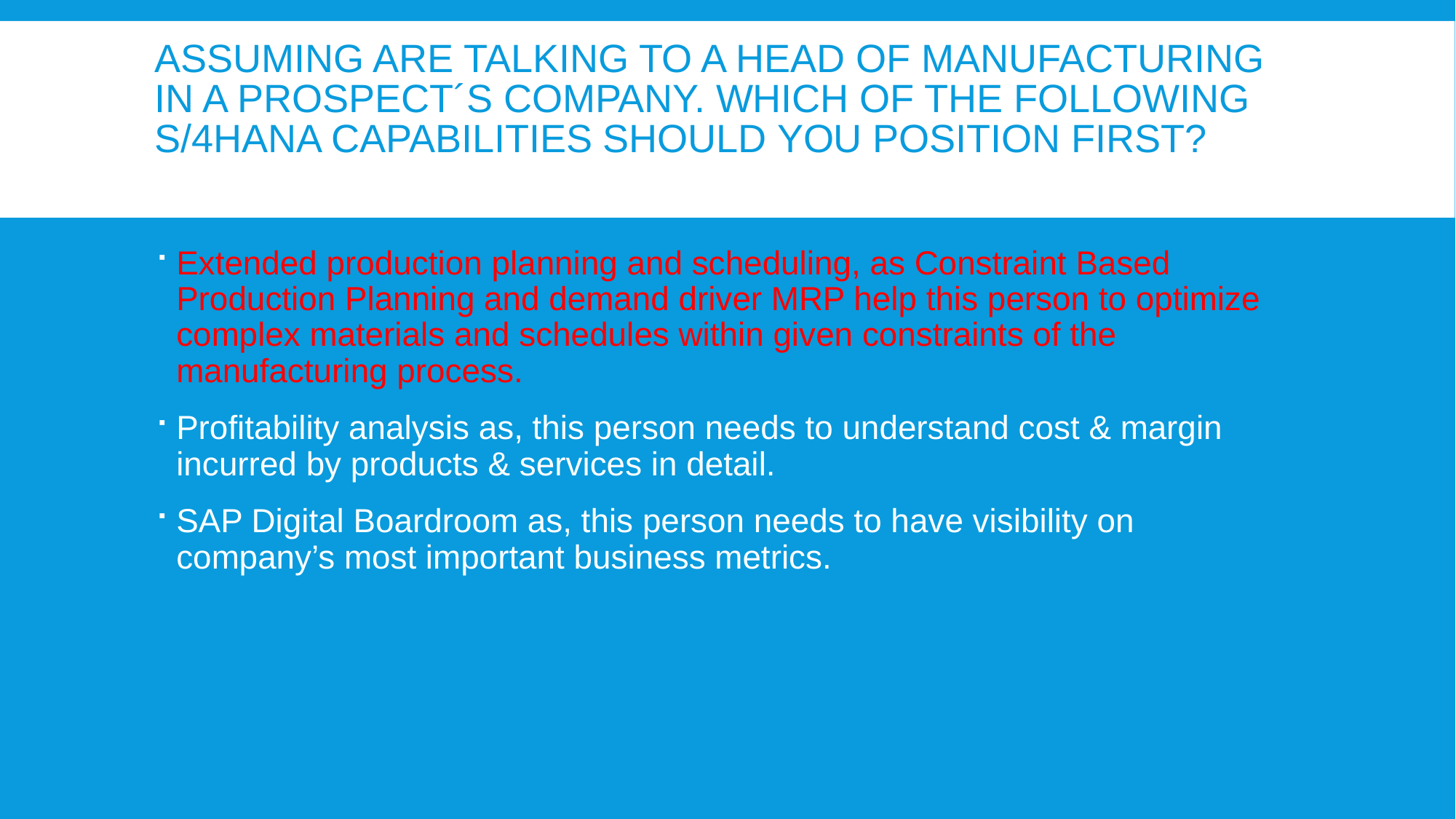

# Assuming are talking to a Head of Manufacturing in a prospect´s company. Which of the following S/4HANA capabilities should you position first?
Extended production planning and scheduling, as Constraint Based Production Planning and demand driver MRP help this person to optimize complex materials and schedules within given constraints of the manufacturing process.
Profitability analysis as, this person needs to understand cost & margin incurred by products & services in detail.
SAP Digital Boardroom as, this person needs to have visibility on company’s most important business metrics.